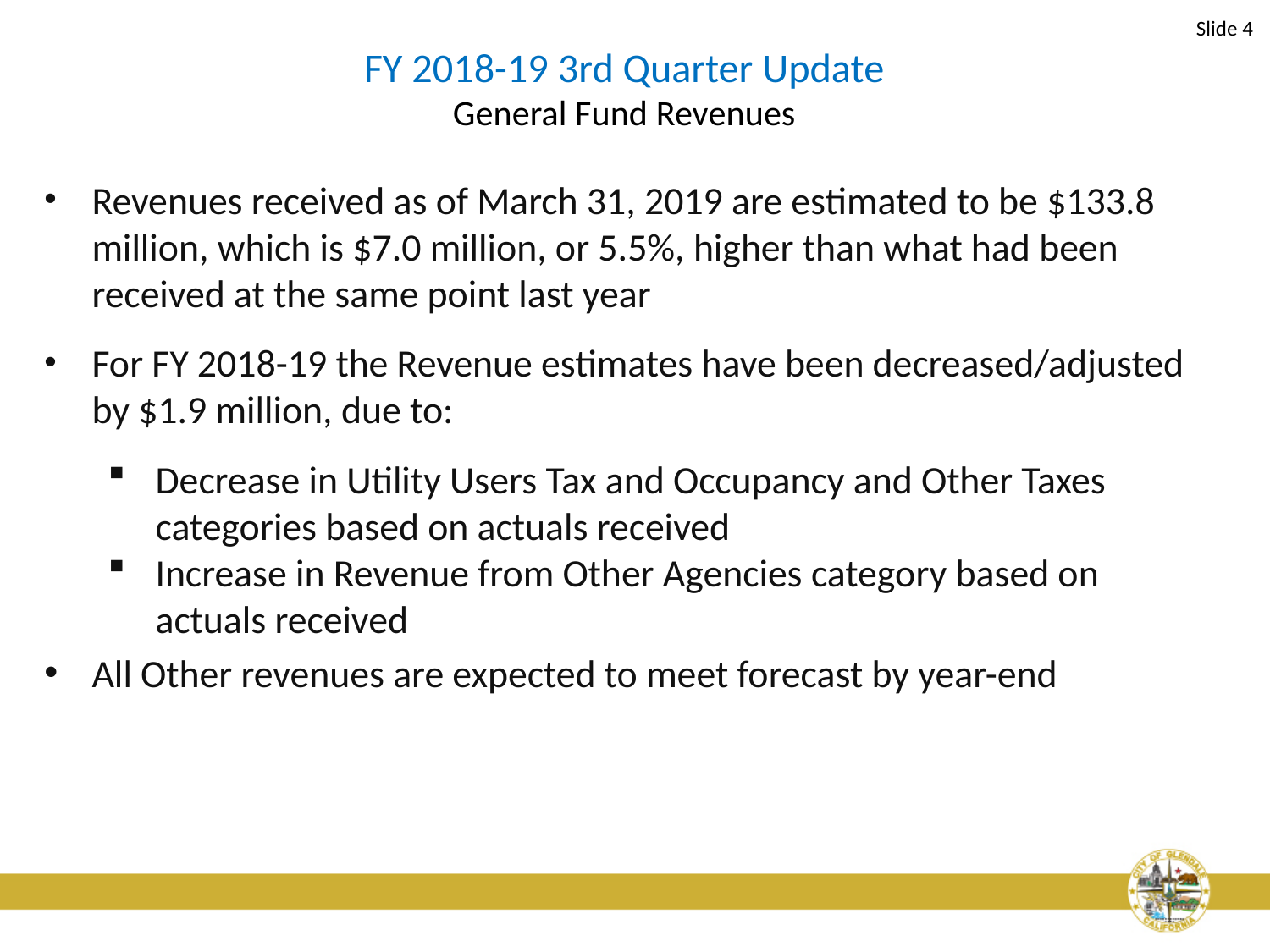

Slide 4
# FY 2018-19 3rd Quarter Update General Fund Revenues
Revenues received as of March 31, 2019 are estimated to be $133.8 million, which is $7.0 million, or 5.5%, higher than what had been received at the same point last year
For FY 2018-19 the Revenue estimates have been decreased/adjusted by $1.9 million, due to:
Decrease in Utility Users Tax and Occupancy and Other Taxes categories based on actuals received
Increase in Revenue from Other Agencies category based on actuals received
All Other revenues are expected to meet forecast by year-end